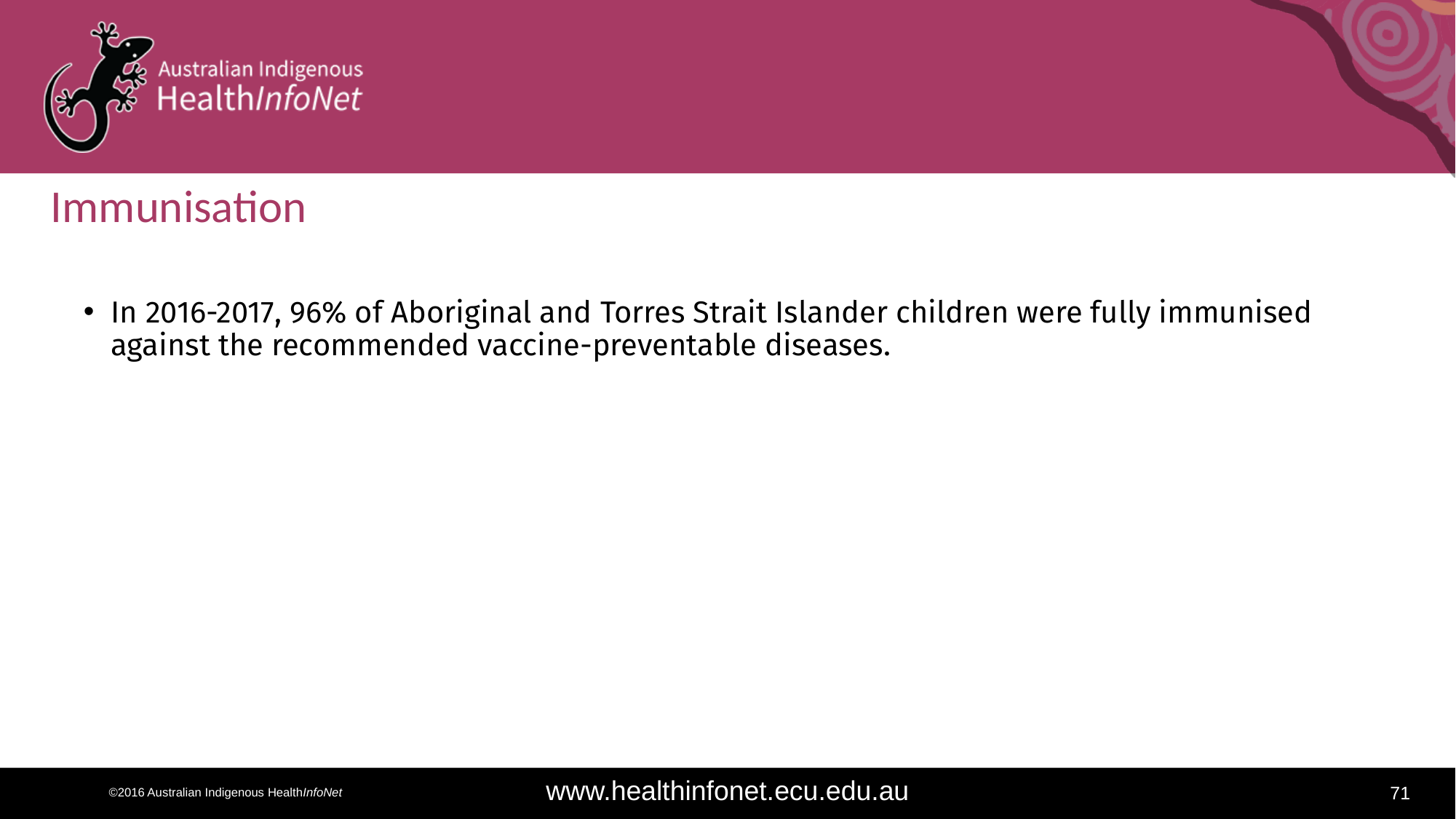

# Immunisation
In 2016-2017, 96% of Aboriginal and Torres Strait Islander children were fully immunised against the recommended vaccine-preventable diseases.